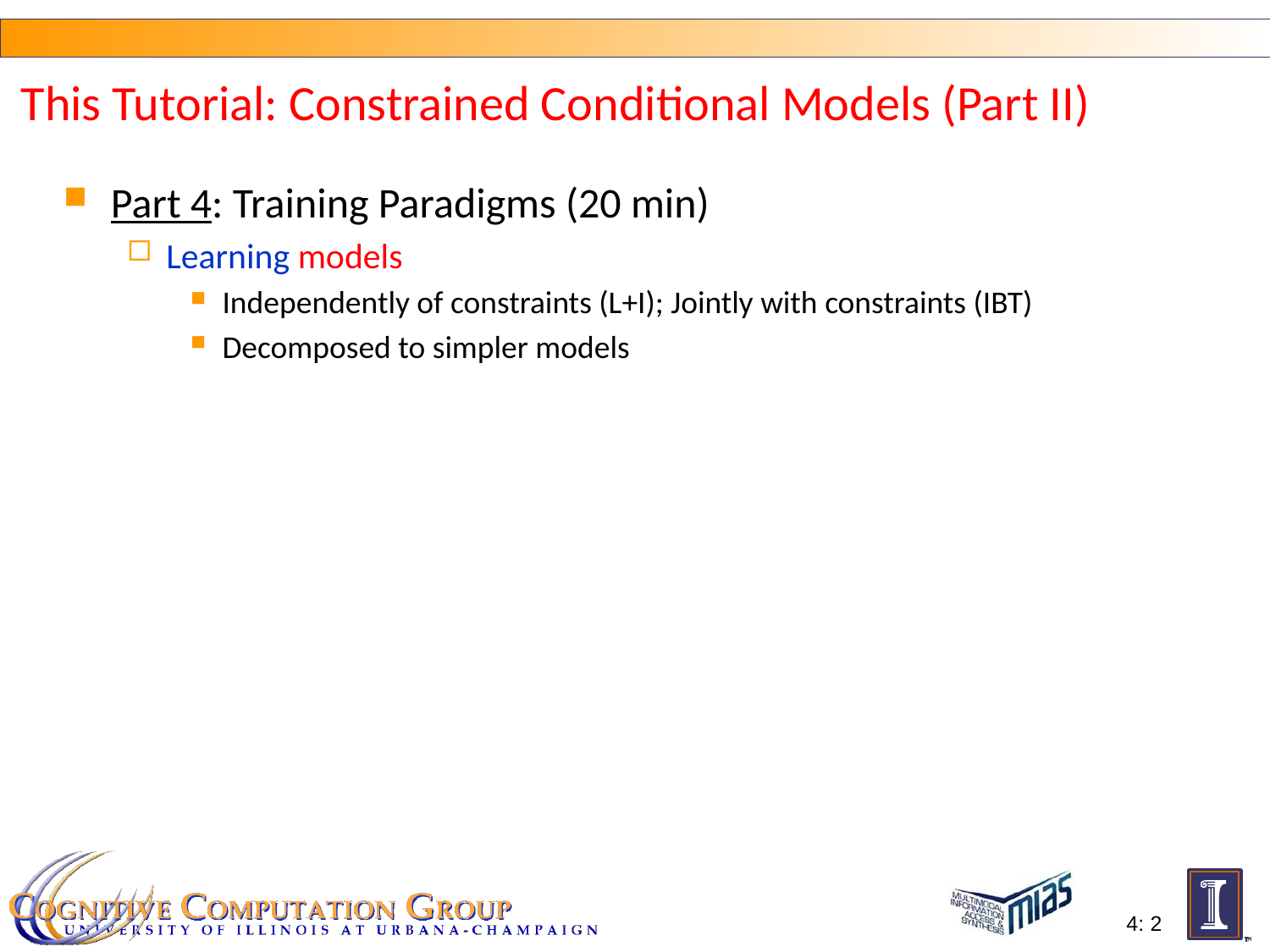

This Tutorial: Constrained Conditional Models (Part II)

Part 4: Training Paradigms (20 min)
Learning models
Independently of constraints (L+I); Jointly with constraints (IBT)
Decomposed to simpler models
4: 2